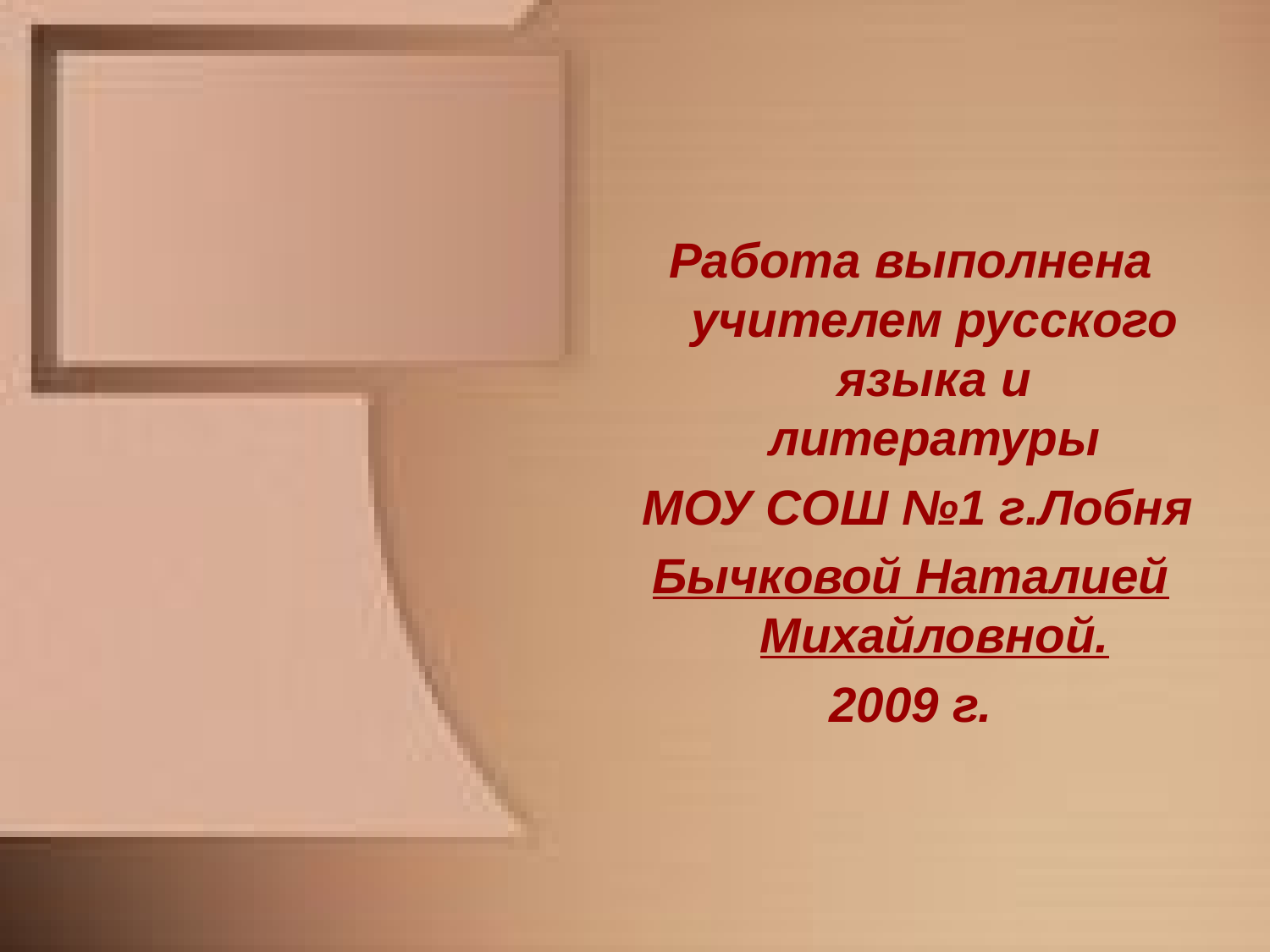

Работа выполнена учителем русского языка и литературы
 МОУ СОШ №1 г.Лобня
Бычковой Наталией Михайловной.
2009 г.